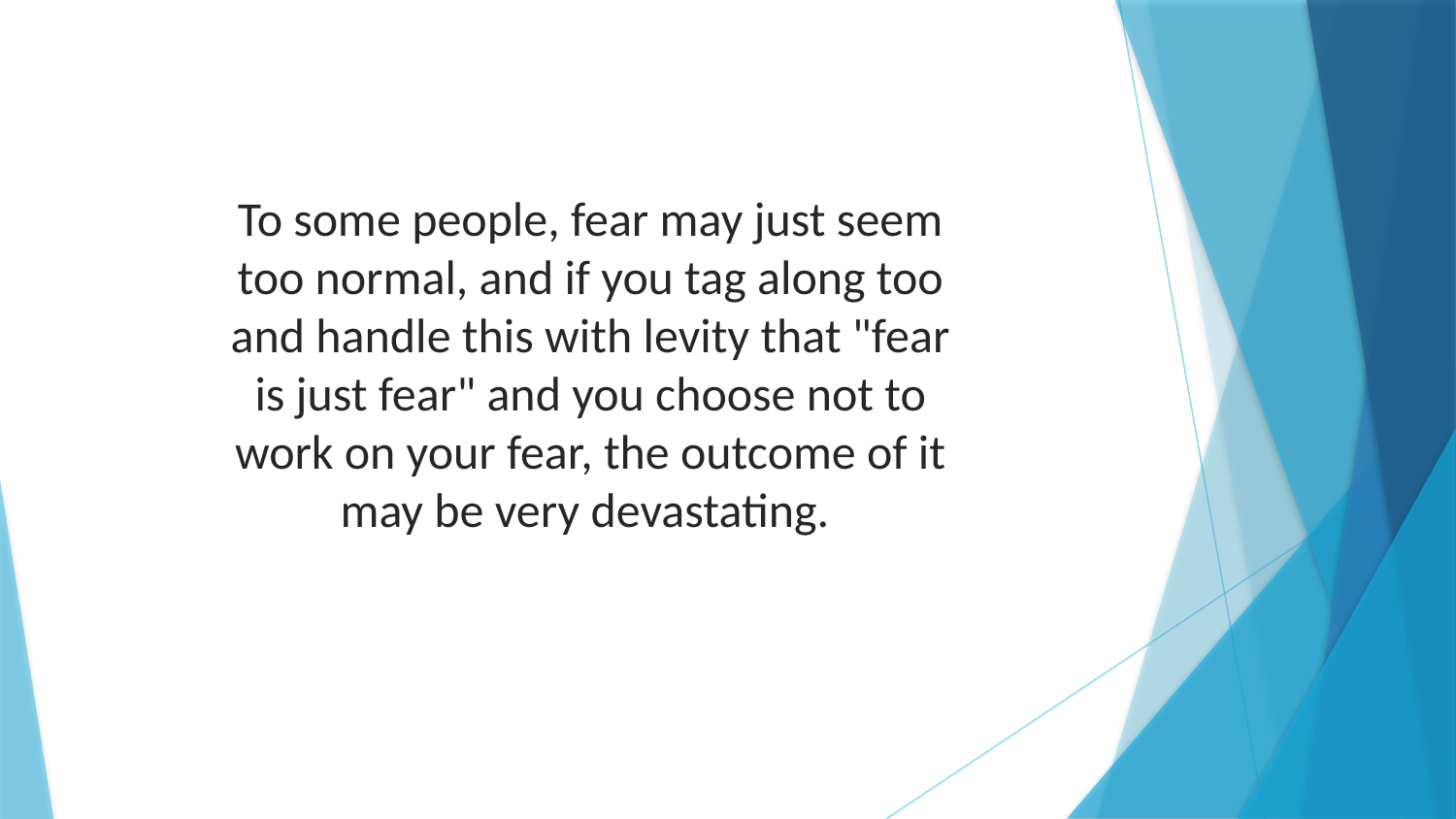

To some people, fear may just seem too normal, and if you tag along too and handle this with levity that "fear is just fear" and you choose not to work on your fear, the outcome of it may be very devastating.